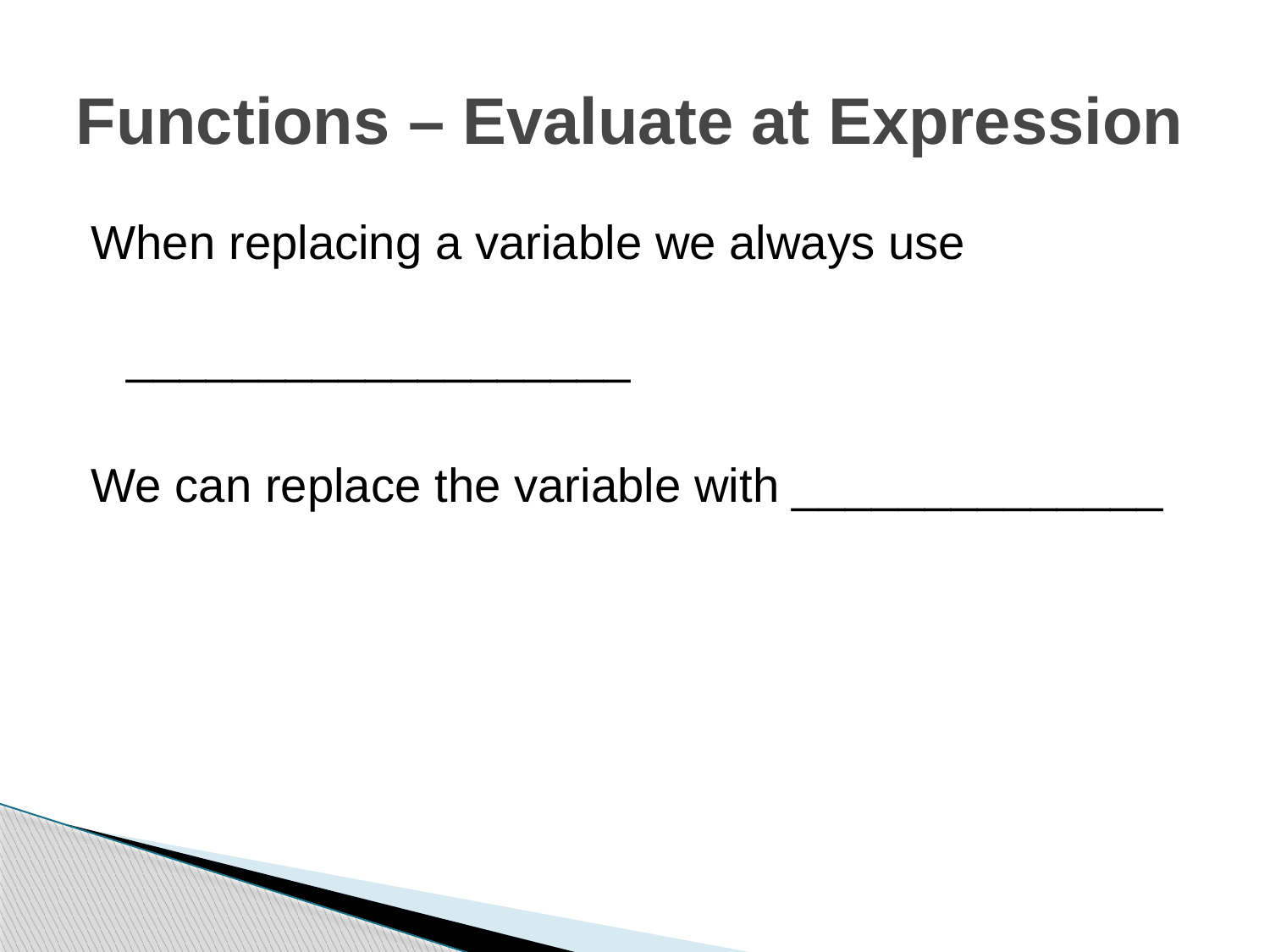

# Functions – Evaluate at Expression
When replacing a variable we always use
___________________

We can replace the variable with ______________